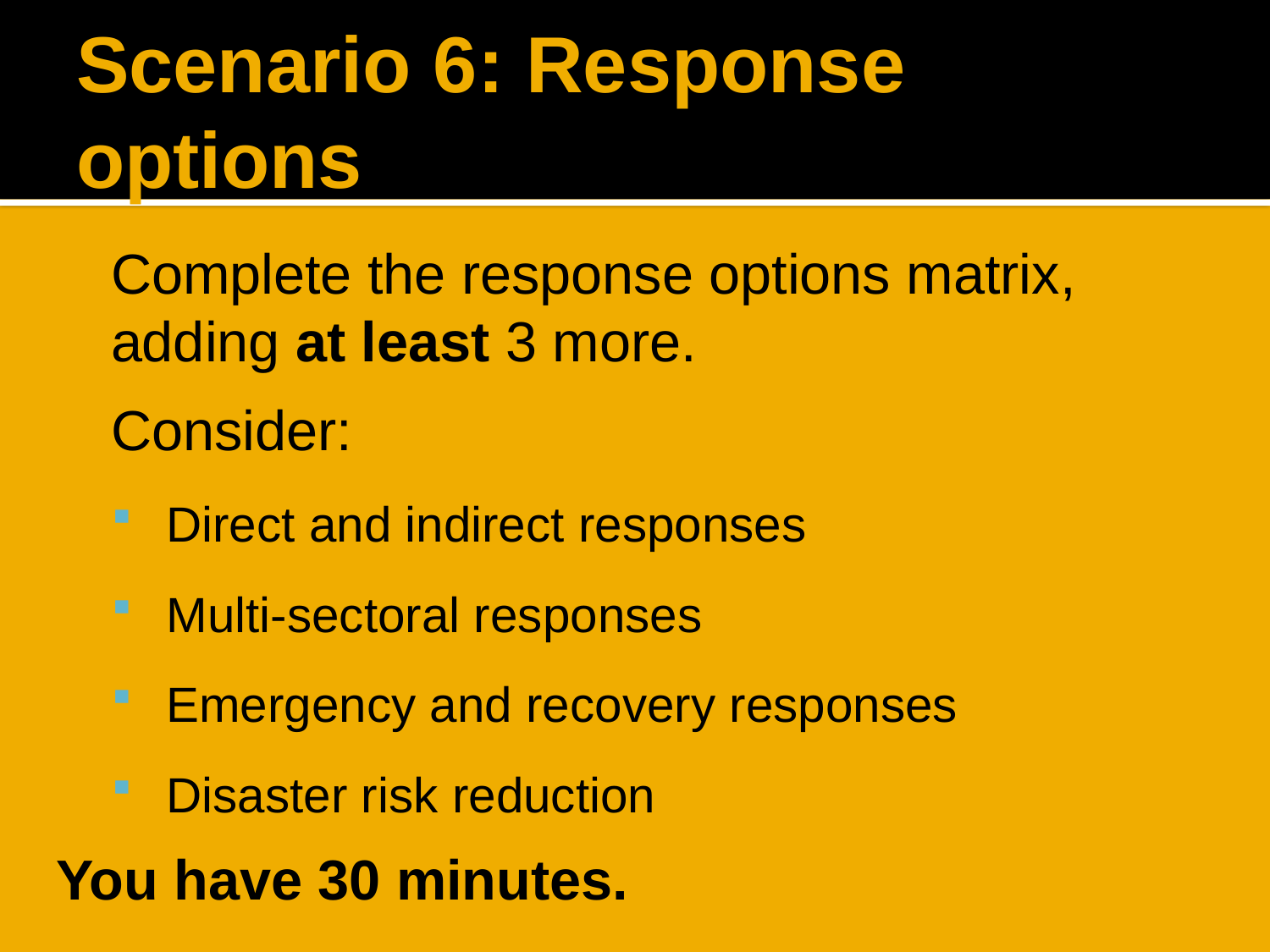

# Scenario 6: Response options
Complete the response options matrix, adding at least 3 more.
Consider:
Direct and indirect responses
Multi-sectoral responses
Emergency and recovery responses
Disaster risk reduction
You have 30 minutes.